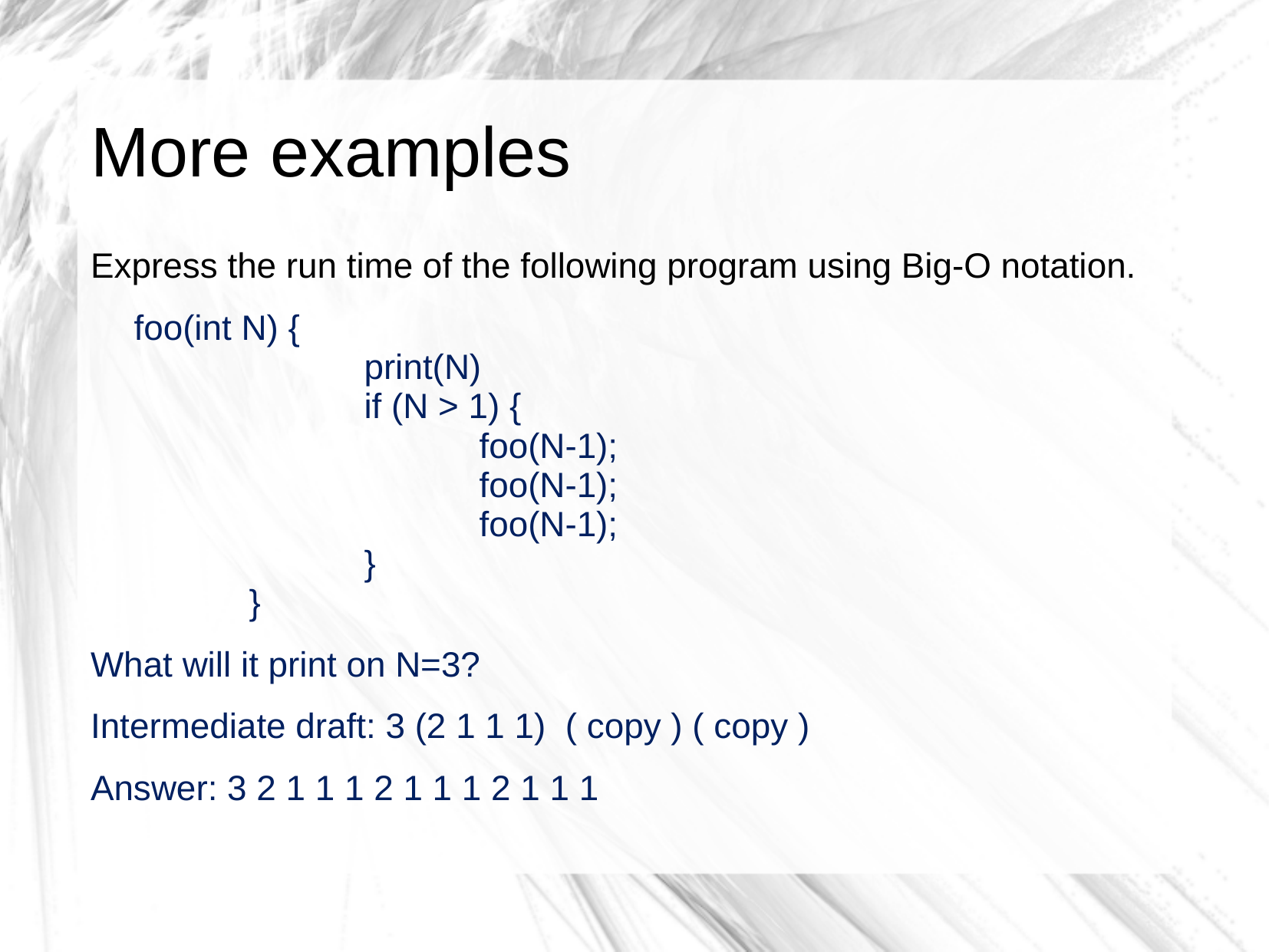

# More examples
Express the run time of the following program using Big-O notation.
	foo(int N) {
		print(N)
 		if (N > 1) {
			foo(N-1);
			foo(N-1);
			foo(N-1);
		}
	}
What will it print on N=3?
Intermediate draft: 3 (2 1 1 1)  ( copy ) ( copy )
Answer: 3 2 1 1 1 2 1 1 1 2 1 1 1